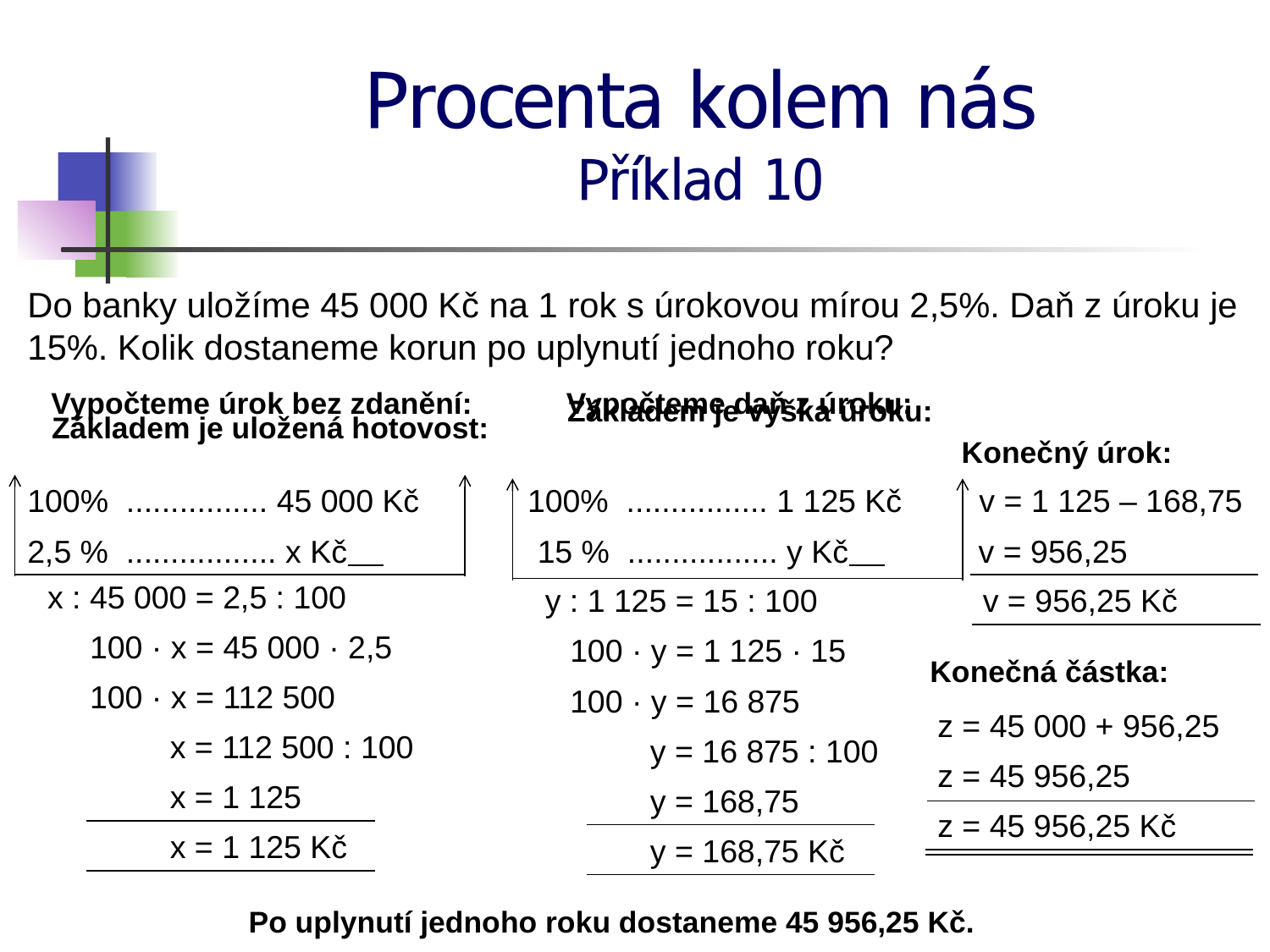

# Procenta kolem nás Příklad 10
Do banky uložíme 45 000 Kč na 1 rok s úrokovou mírou 2,5%. Daň z úroku je 15%. Kolik dostaneme korun po uplynutí jednoho roku?
Vypočteme daň z úroku:
Vypočteme úrok bez zdanění:
Základem je výška úroku:
Základem je uložená hotovost:
Konečný úrok:
100%  ................ 45 000 Kč
100%  ................ 1 125 Kč
v = 1 125 – 168,75
2,5 %  ................. x Kč
15 %  ................. y Kč
v = 956,25
x : 45 000 = 2,5 : 100
y : 1 125 = 15 : 100
v = 956,25 Kč
100 · x = 45 000 · 2,5
100 · y = 1 125 · 15
Konečná částka:
100 · x = 112 500
100 · y = 16 875
z = 45 000 + 956,25
x = 112 500 : 100
y = 16 875 : 100
z = 45 956,25
x = 1 125
y = 168,75
z = 45 956,25 Kč
x = 1 125 Kč
y = 168,75 Kč
Po uplynutí jednoho roku dostaneme 45 956,25 Kč.